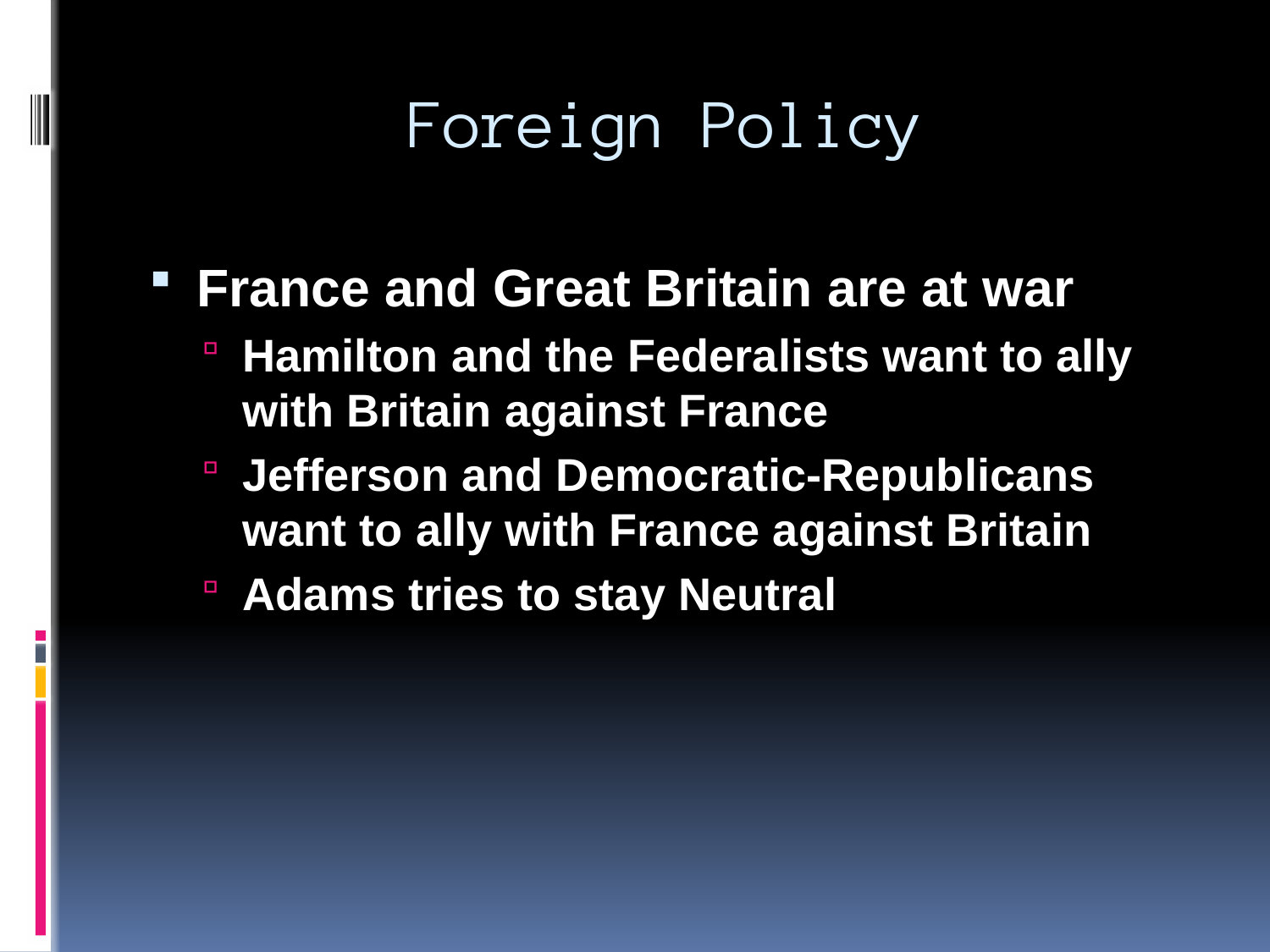

# Foreign Policy
France and Great Britain are at war
Hamilton and the Federalists want to ally with Britain against France
Jefferson and Democratic-Republicans want to ally with France against Britain
Adams tries to stay Neutral